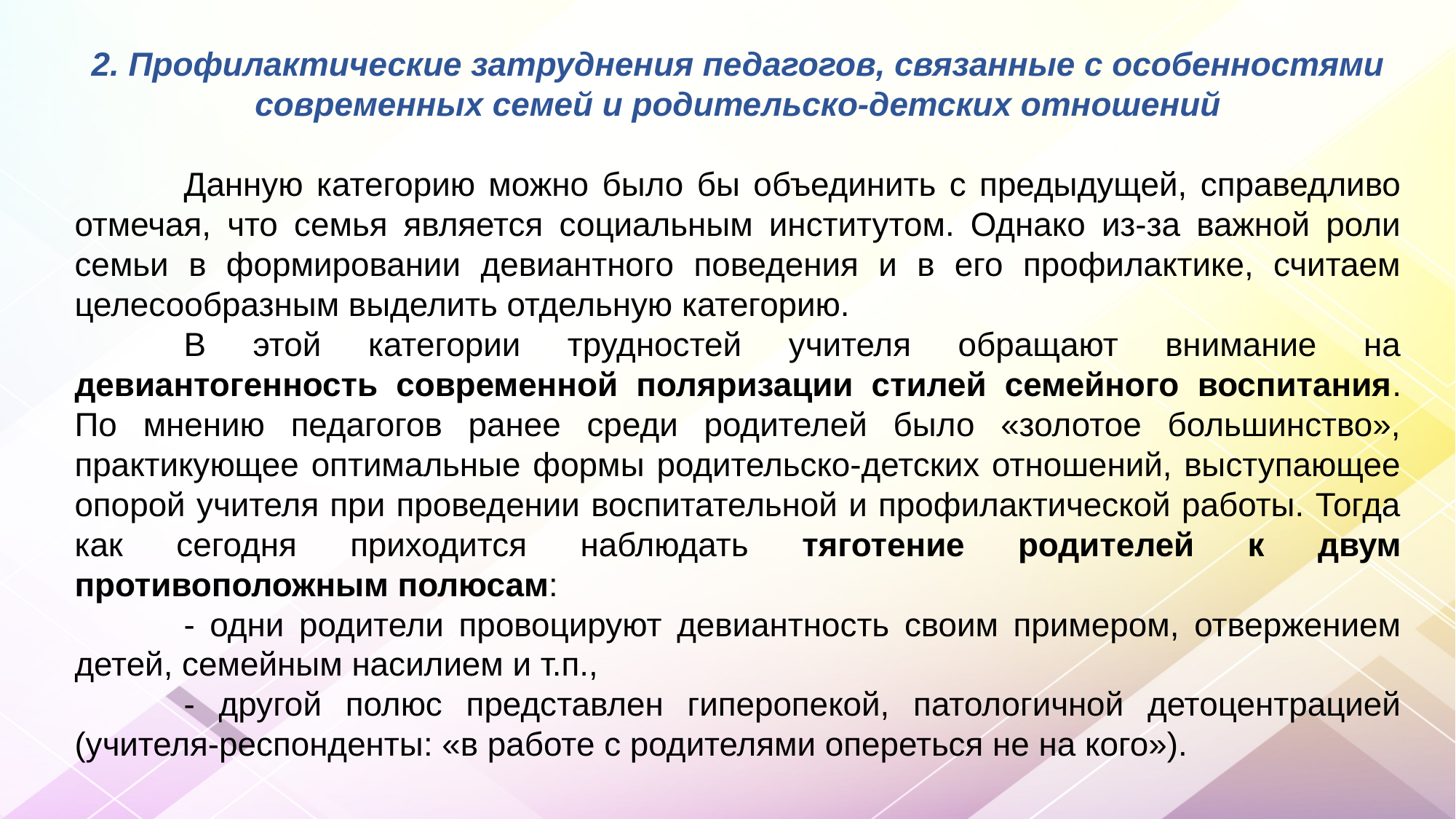

2. Профилактические затруднения педагогов, связанные с особенностями современных семей и родительско-детских отношений

	Данную категорию можно было бы объединить с предыдущей, справедливо отмечая, что семья является социальным институтом. Однако из-за важной роли семьи в формировании девиантного поведения и в его профилактике, считаем целесообразным выделить отдельную категорию.
	В этой категории трудностей учителя обращают внимание на девиантогенность современной поляризации стилей семейного воспитания. По мнению педагогов ранее среди родителей было «золотое большинство», практикующее оптимальные формы родительско-детских отношений, выступающее опорой учителя при проведении воспитательной и профилактической работы. Тогда как сегодня приходится наблюдать тяготение родителей к двум противоположным полюсам:
	- одни родители провоцируют девиантность своим примером, отвержением детей, семейным насилием и т.п.,
	- другой полюс представлен гиперопекой, патологичной детоцентрацией (учителя-респонденты: «в работе с родителями опереться не на кого»).